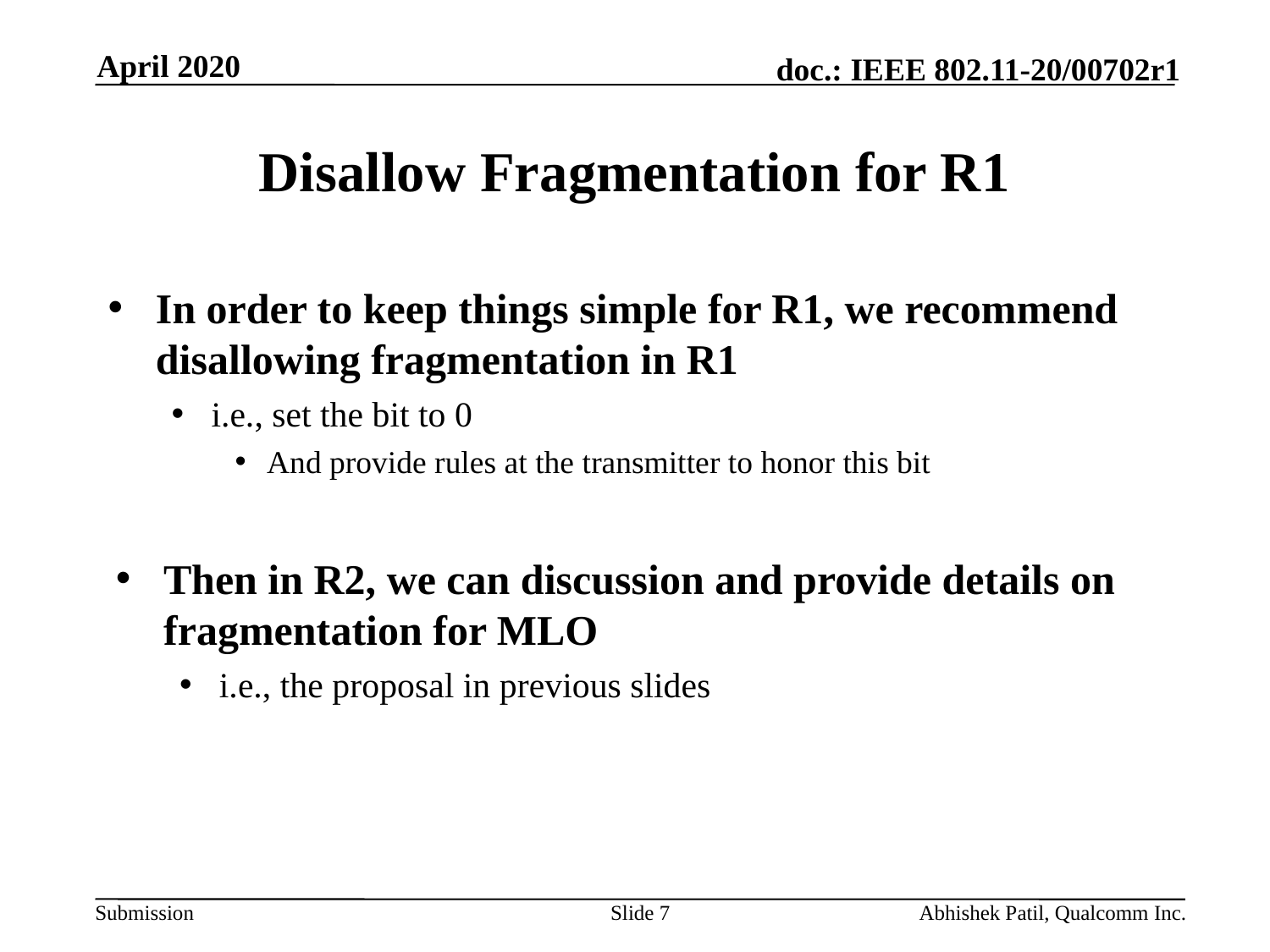

April 2020
# Disallow Fragmentation for R1
In order to keep things simple for R1, we recommend disallowing fragmentation in R1
i.e., set the bit to 0
And provide rules at the transmitter to honor this bit

Then in R2, we can discussion and provide details on fragmentation for MLO
i.e., the proposal in previous slides

Slide 7
Abhishek Patil, Qualcomm Inc.